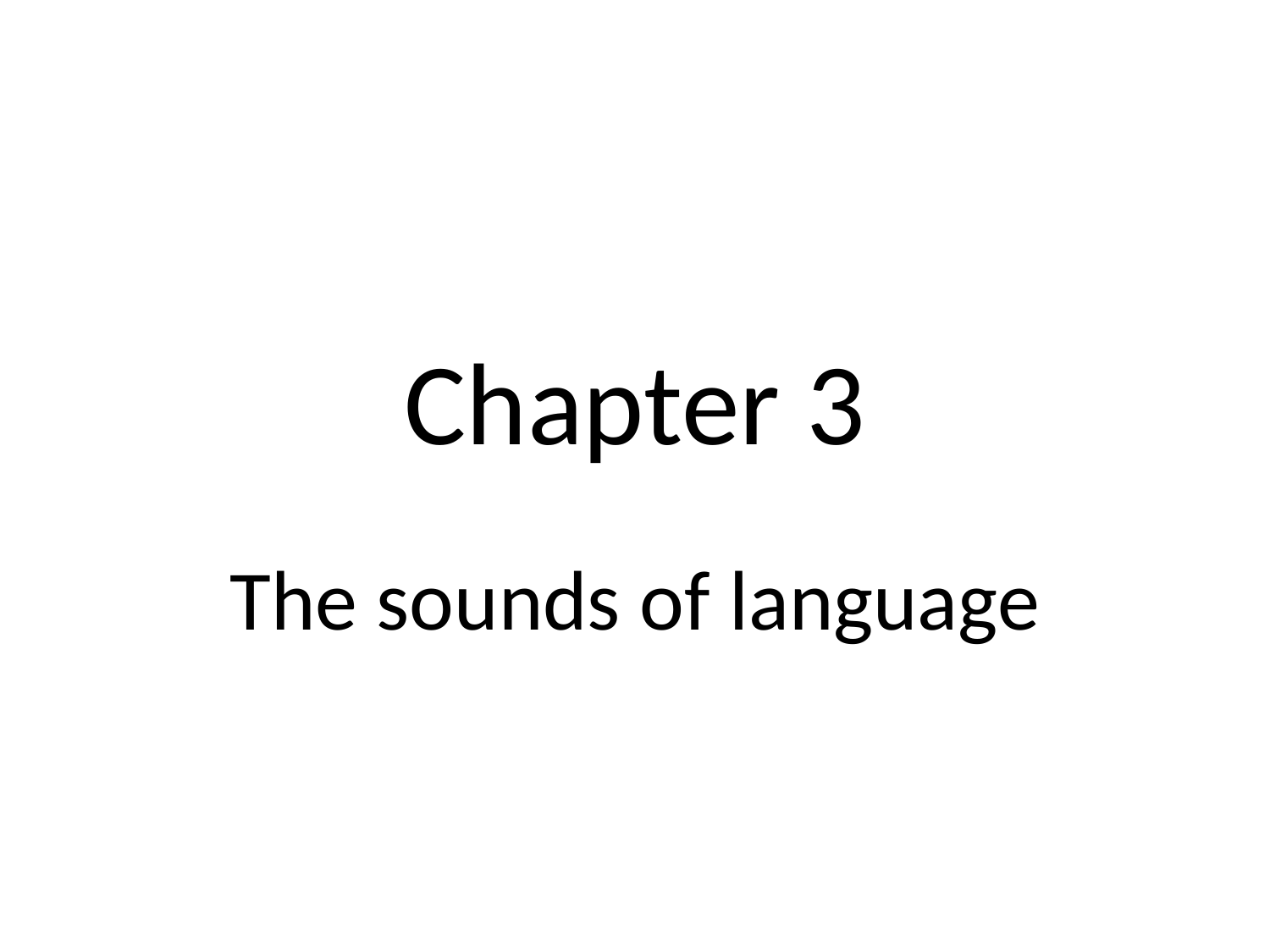

# Chapter 3
The sounds of language